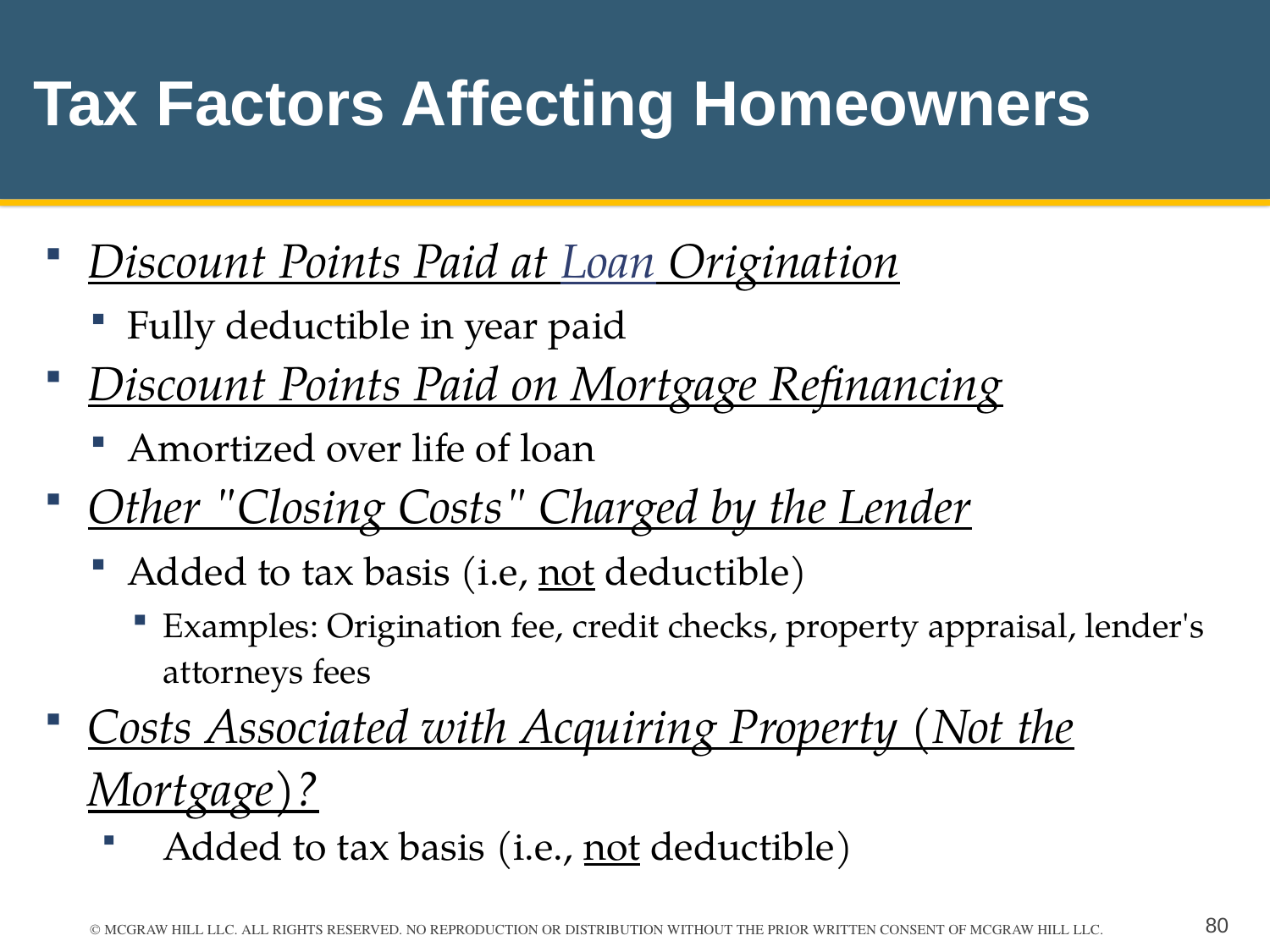

# Tax Factors Affecting Homeowners
Discount Points Paid at Loan Origination
Fully deductible in year paid
Discount Points Paid on Mortgage Refinancing
Amortized over life of loan
Other "Closing Costs" Charged by the Lender
Added to tax basis (i.e, not deductible)
Examples: Origination fee, credit checks, property appraisal, lender's attorneys fees
Costs Associated with Acquiring Property (Not the Mortgage)?
   Added to tax basis (i.e., not deductible)

© MCGRAW HILL LLC. ALL RIGHTS RESERVED. NO REPRODUCTION OR DISTRIBUTION WITHOUT THE PRIOR WRITTEN CONSENT OF MCGRAW HILL LLC.
80